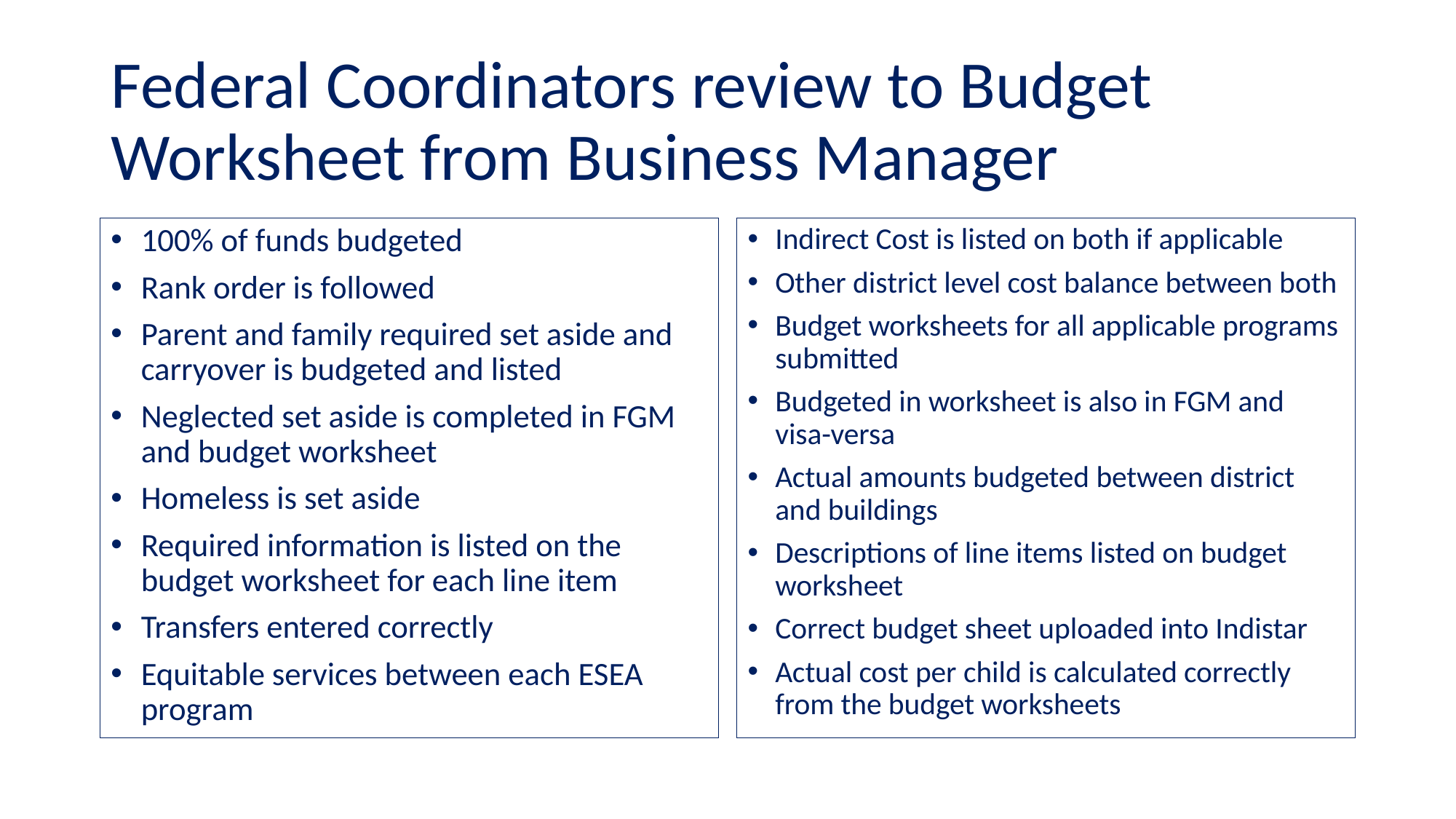

# Federal Coordinators review to Budget Worksheet from Business Manager
100% of funds budgeted
Rank order is followed
Parent and family required set aside and carryover is budgeted and listed
Neglected set aside is completed in FGM and budget worksheet
Homeless is set aside
Required information is listed on the budget worksheet for each line item
Transfers entered correctly
Equitable services between each ESEA program

Indirect Cost is listed on both if applicable
Other district level cost balance between both
Budget worksheets for all applicable programs submitted
Budgeted in worksheet is also in FGM and visa-versa
Actual amounts budgeted between district and buildings
Descriptions of line items listed on budget worksheet
Correct budget sheet uploaded into Indistar
Actual cost per child is calculated correctly from the budget worksheets